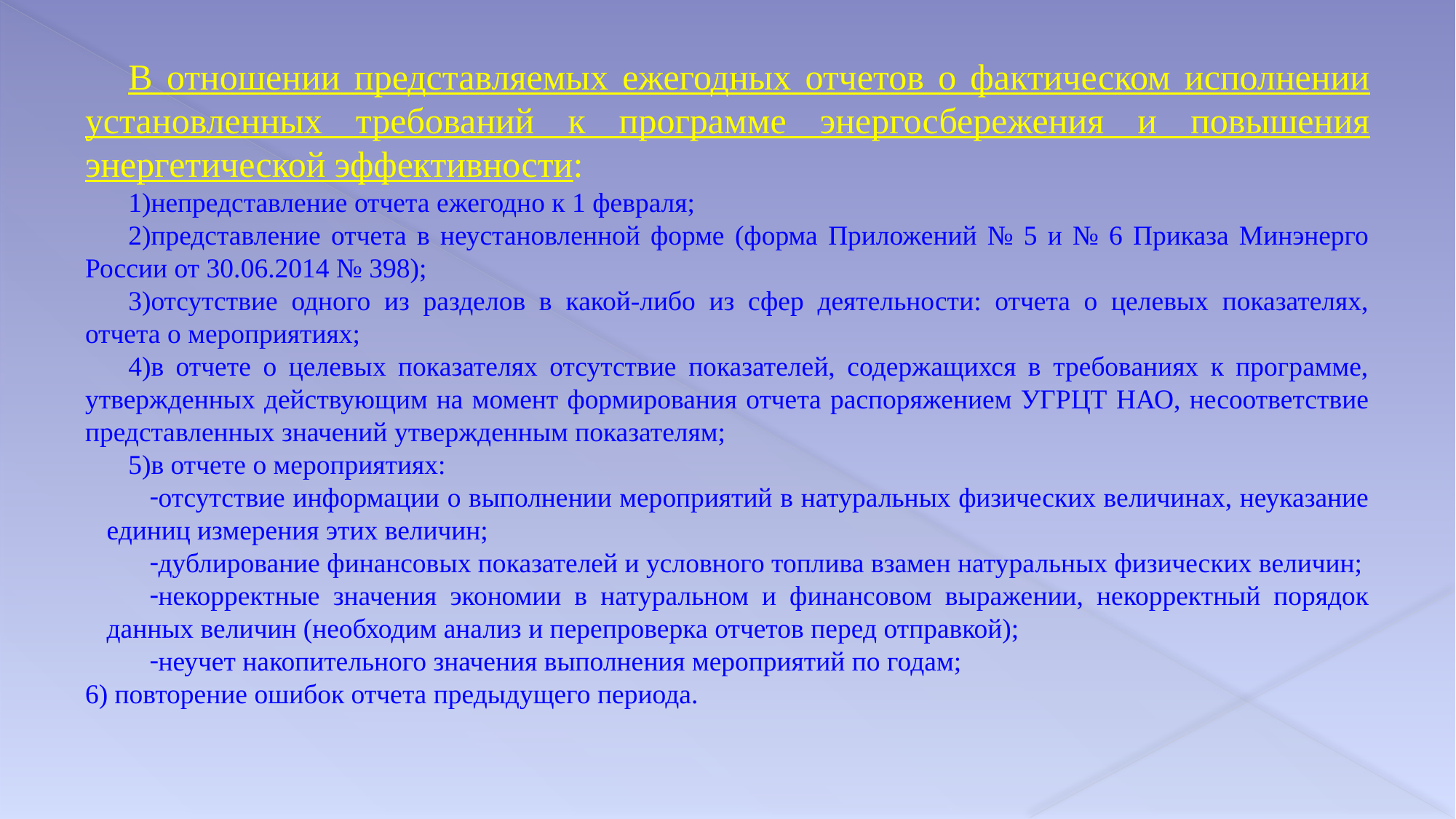

В отношении представляемых ежегодных отчетов о фактическом исполнении установленных требований к программе энергосбережения и повышения энергетической эффективности:
непредставление отчета ежегодно к 1 февраля;
представление отчета в неустановленной форме (форма Приложений № 5 и № 6 Приказа Минэнерго России от 30.06.2014 № 398);
отсутствие одного из разделов в какой-либо из сфер деятельности: отчета о целевых показателях, отчета о мероприятиях;
в отчете о целевых показателях отсутствие показателей, содержащихся в требованиях к программе, утвержденных действующим на момент формирования отчета распоряжением УГРЦТ НАО, несоответствие представленных значений утвержденным показателям;
в отчете о мероприятиях:
отсутствие информации о выполнении мероприятий в натуральных физических величинах, неуказание единиц измерения этих величин;
дублирование финансовых показателей и условного топлива взамен натуральных физических величин;
некорректные значения экономии в натуральном и финансовом выражении, некорректный порядок данных величин (необходим анализ и перепроверка отчетов перед отправкой);
неучет накопительного значения выполнения мероприятий по годам;
6) повторение ошибок отчета предыдущего периода.